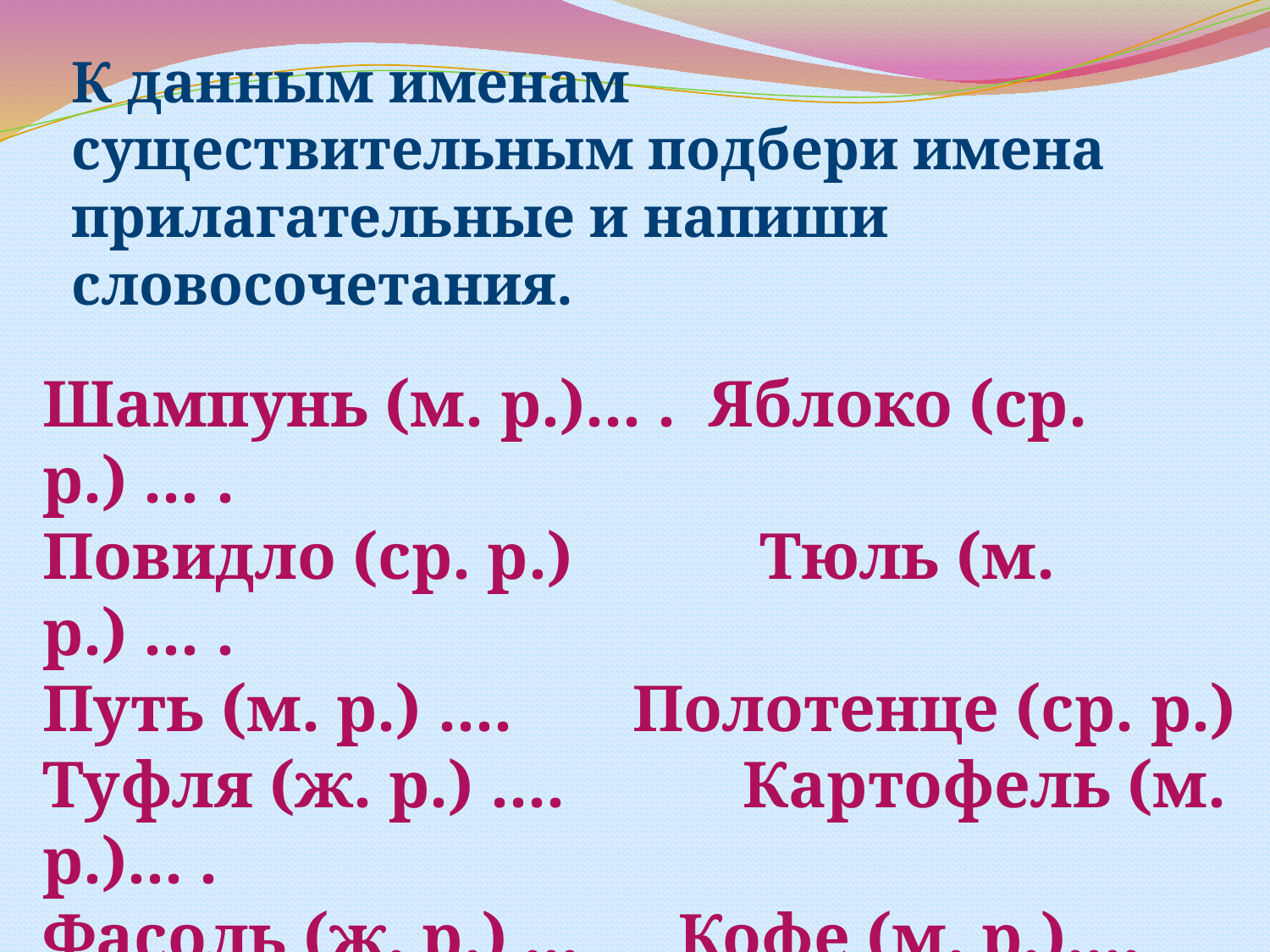

К данным именам существительным подбери имена прилагательные и напиши словосочетания.

Шампунь (м. р.)... .  Яблоко (ср. р.) ... .
Повидло (ср. р.)	     Тюль (м. р.) ... .
Путь (м. р.) ....	     Полотенце (ср. р.)
Туфля (ж. р.) ....	    Картофель (м. р.)... .
Фасоль (ж. р.) ...      Кофе (м. р.)....